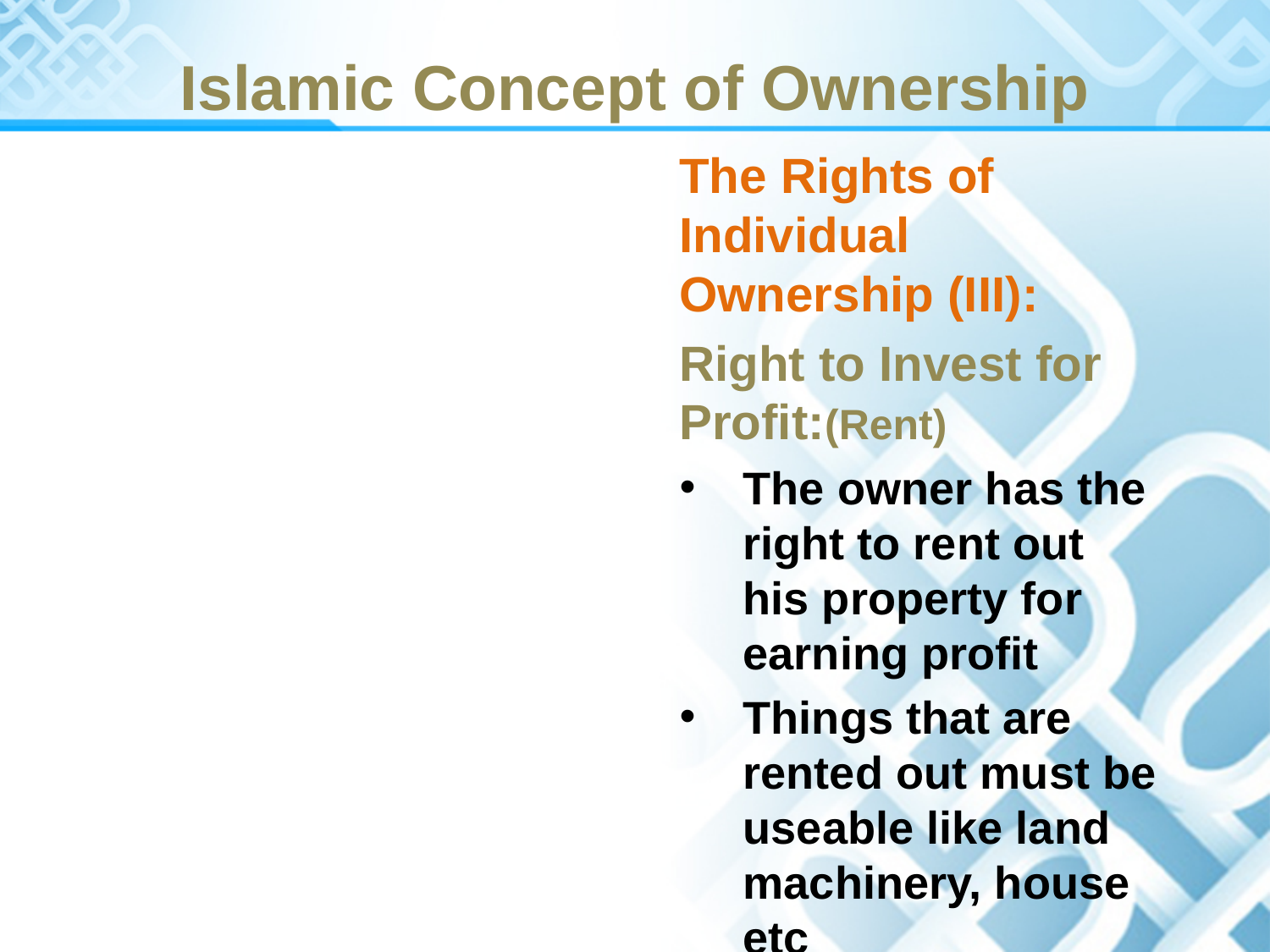

Islamic Concept of Ownership
The Rights of Individual Ownership (III):
Right to Invest for Profit:(Rent)
The owner has the right to rent out his property for earning profit
Things that are rented out must be useable like land machinery, house etc